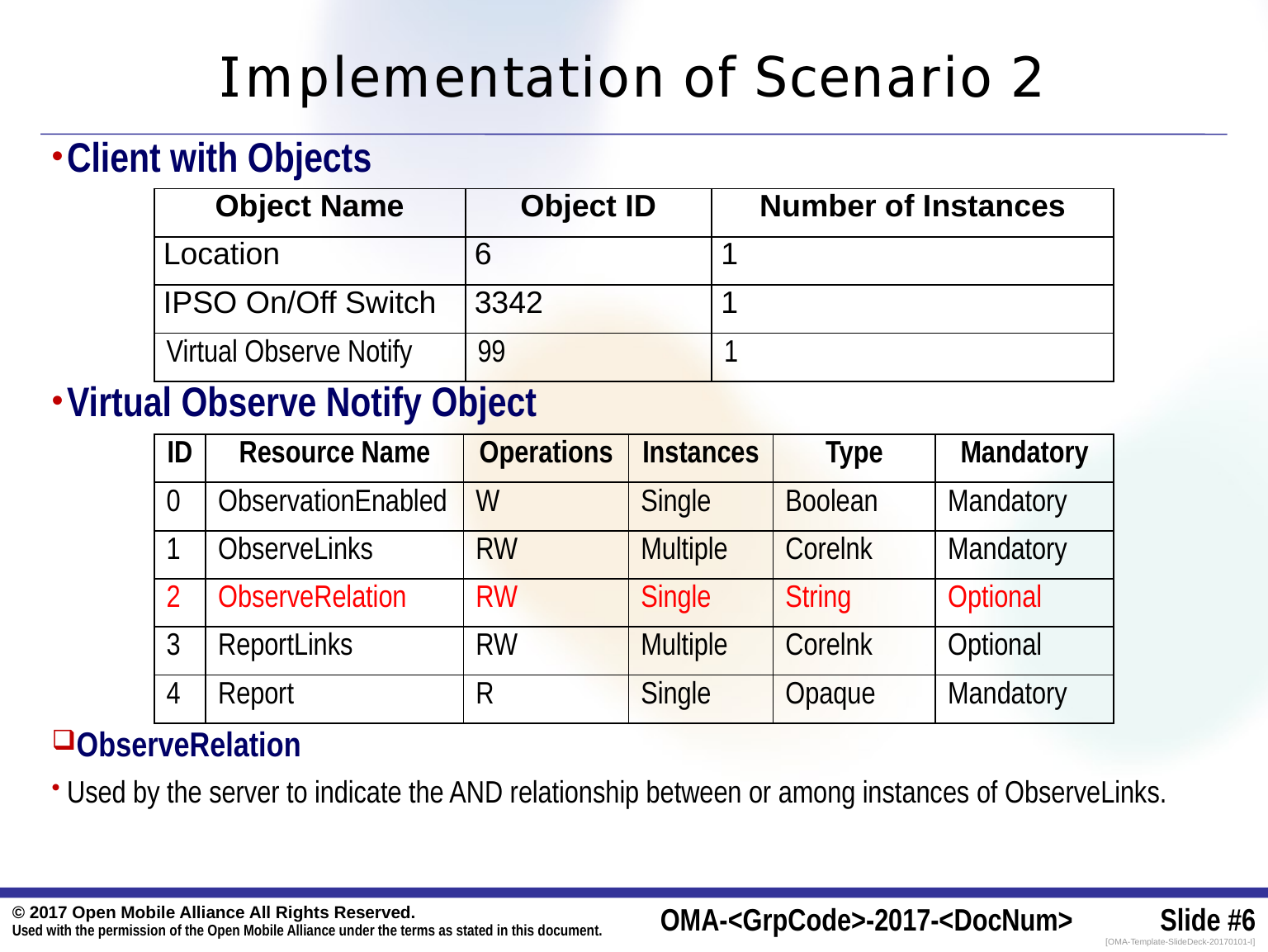

# Implementation of Scenario 2
Client with Objects

Virtual Observe Notify Object

ObserveRelation
Used by the server to indicate the AND relationship between or among instances of ObserveLinks.
| Object Name | Object ID | Number of Instances |
| --- | --- | --- |
| Location | 6 | 1 |
| IPSO On/Off Switch | 3342 | 1 |
| Virtual Observe Notify | 99 | 1 |
| ID | Resource Name | Operations | Instances | Type | Mandatory |
| --- | --- | --- | --- | --- | --- |
| 0 | ObservationEnabled | W | Single | Boolean | Mandatory |
| 1 | ObserveLinks | RW | Multiple | Corelnk | Mandatory |
| 2 | ObserveRelation | RW | Single | String | Optional |
| 3 | ReportLinks | RW | Multiple | Corelnk | Optional |
| 4 | Report | R | Single | Opaque | Mandatory |